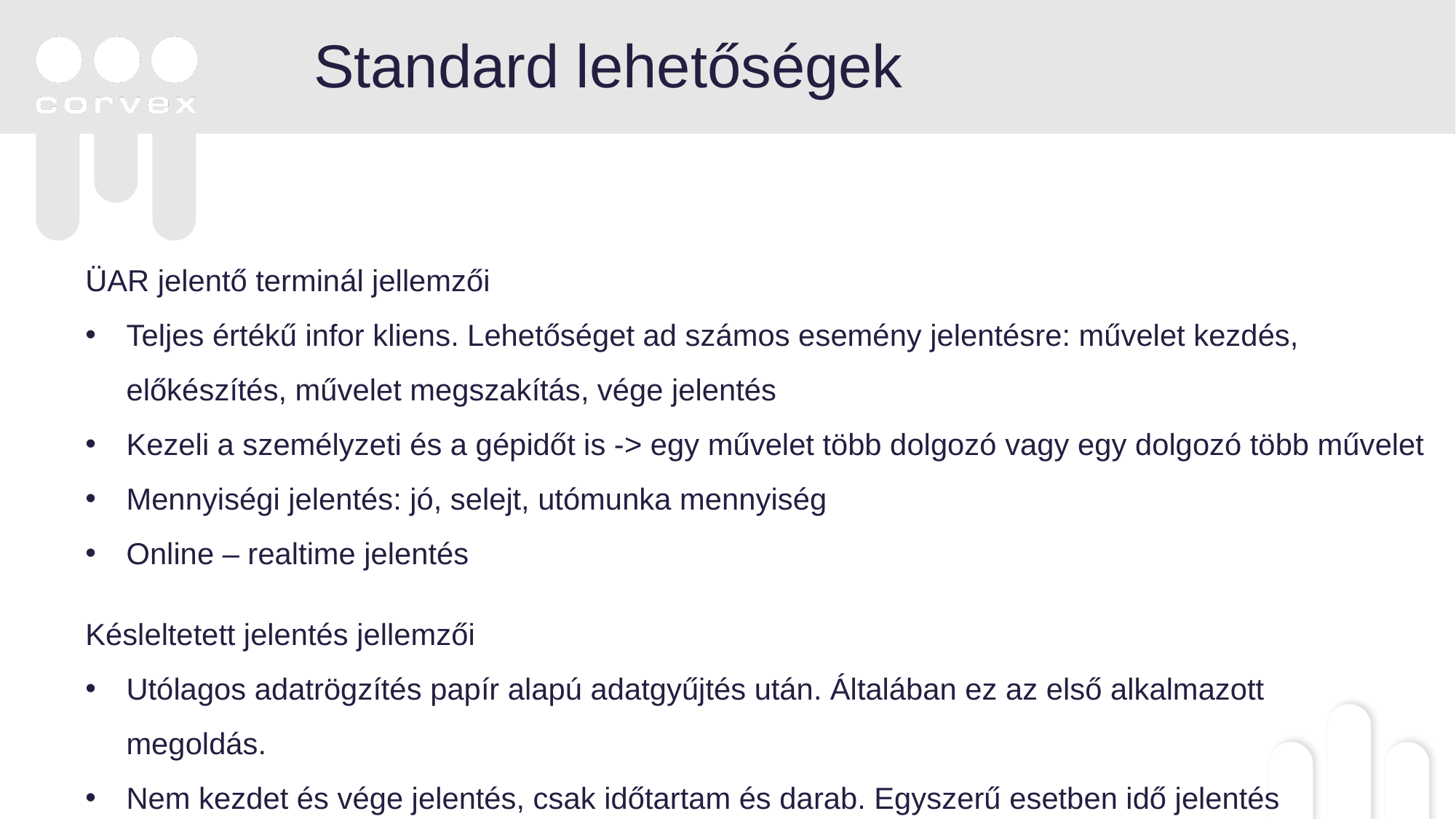

Standard lehetőségek
ÜAR jelentő terminál jellemzői
Teljes értékű infor kliens. Lehetőséget ad számos esemény jelentésre: művelet kezdés, előkészítés, művelet megszakítás, vége jelentés
Kezeli a személyzeti és a gépidőt is -> egy művelet több dolgozó vagy egy dolgozó több művelet
Mennyiségi jelentés: jó, selejt, utómunka mennyiség
Online – realtime jelentés
Késleltetett jelentés jellemzői
Utólagos adatrögzítés papír alapú adatgyűjtés után. Általában ez az első alkalmazott megoldás.
Nem kezdet és vége jelentés, csak időtartam és darab. Egyszerű esetben idő jelentés sem kell.